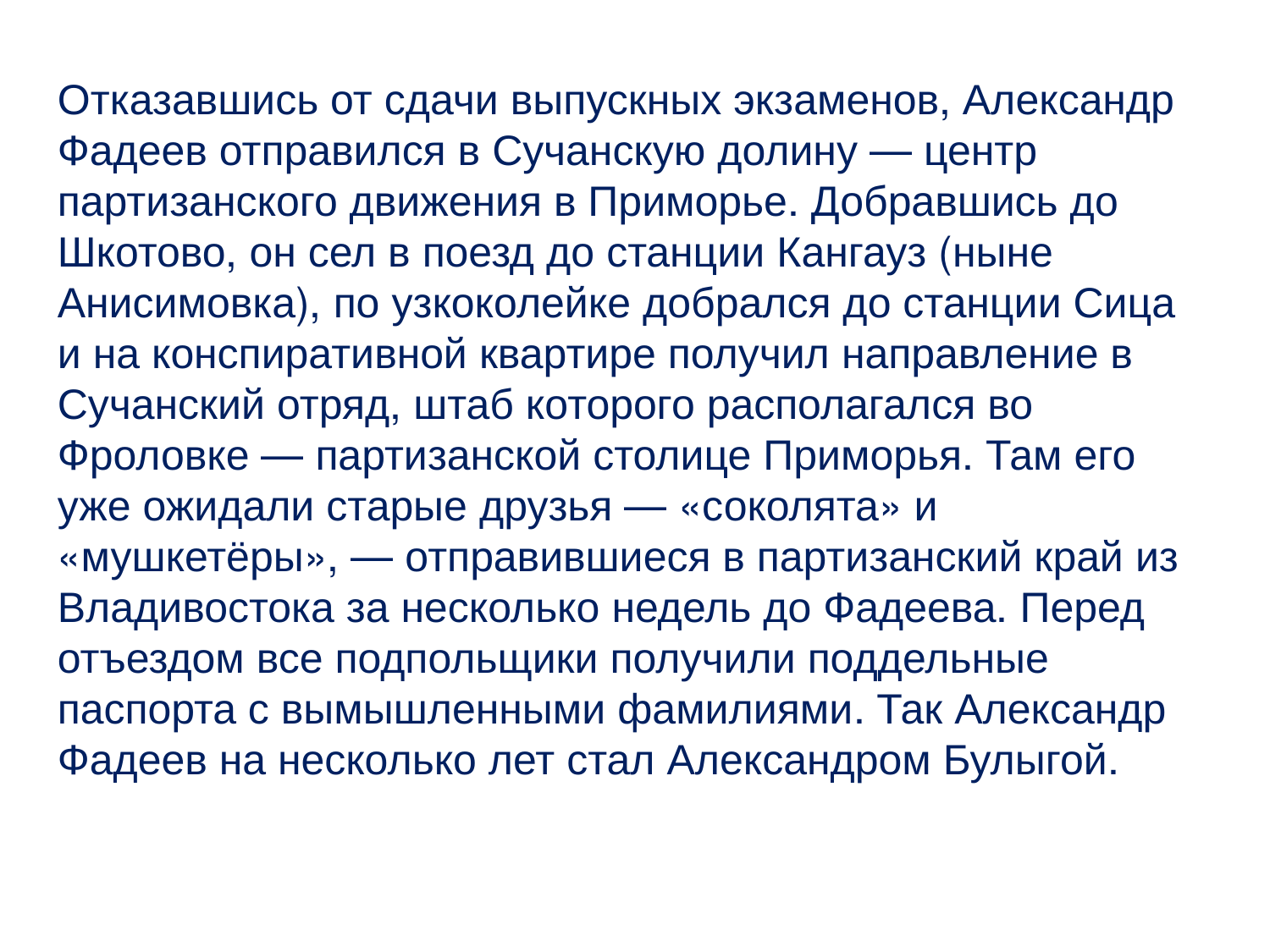

Отказавшись от сдачи выпускных экзаменов, Александр Фадеев отправился в Сучанскую долину — центр партизанского движения в Приморье. Добравшись до Шкотово, он сел в поезд до станции Кангауз (ныне Анисимовка), по узкоколейке добрался до станции Сица и на конспиративной квартире получил направление в Сучанский отряд, штаб которого располагался во Фроловке — партизанской столице Приморья. Там его уже ожидали старые друзья — «соколята» и «мушкетёры», — отправившиеся в партизанский край из Владивостока за несколько недель до Фадеева. Перед отъездом все подпольщики получили поддельные паспорта с вымышленными фамилиями. Так Александр Фадеев на несколько лет стал Александром Булыгой.